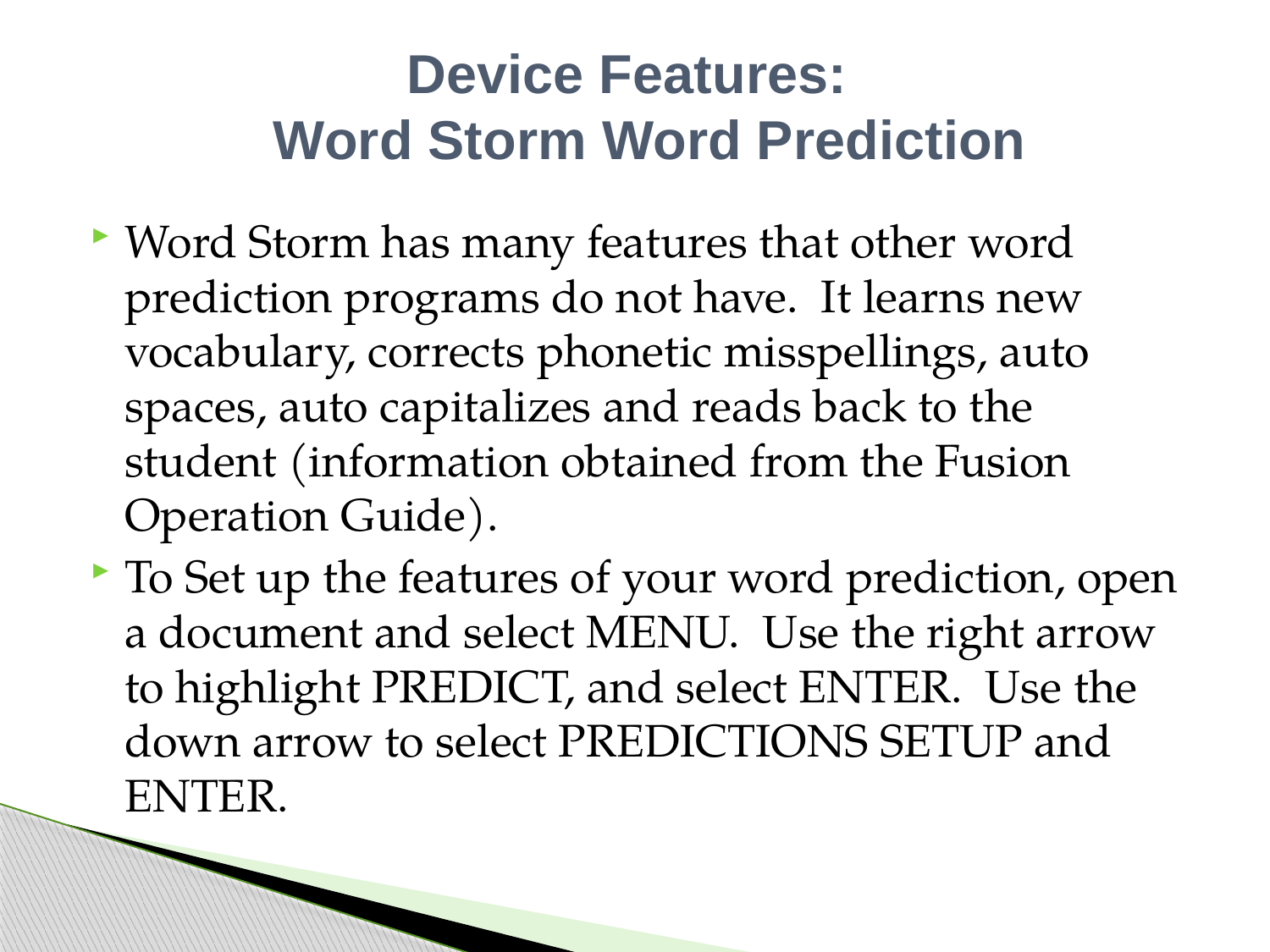

# Device Features: Word Storm Word Prediction
Word Storm has many features that other word prediction programs do not have.  It learns new vocabulary, corrects phonetic misspellings, auto spaces, auto capitalizes and reads back to the student (information obtained from the Fusion Operation Guide).
To Set up the features of your word prediction, open a document and select MENU.  Use the right arrow to highlight PREDICT, and select ENTER.  Use the down arrow to select PREDICTIONS SETUP and ENTER.